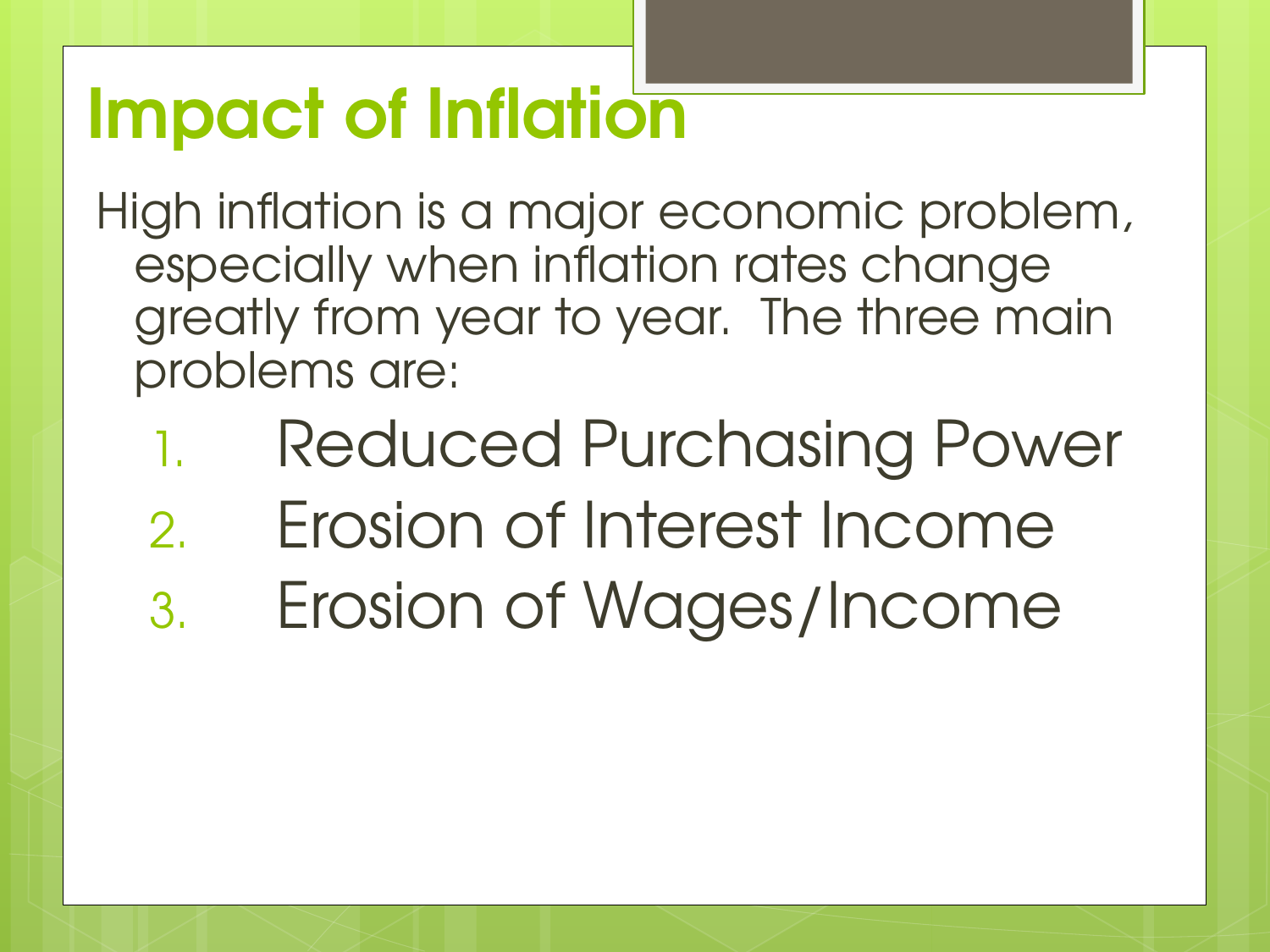

# Impact of Inflation
High inflation is a major economic problem, especially when inflation rates change greatly from year to year.  The three main problems are:
Reduced Purchasing Power
Erosion of Interest Income
Erosion of Wages/Income